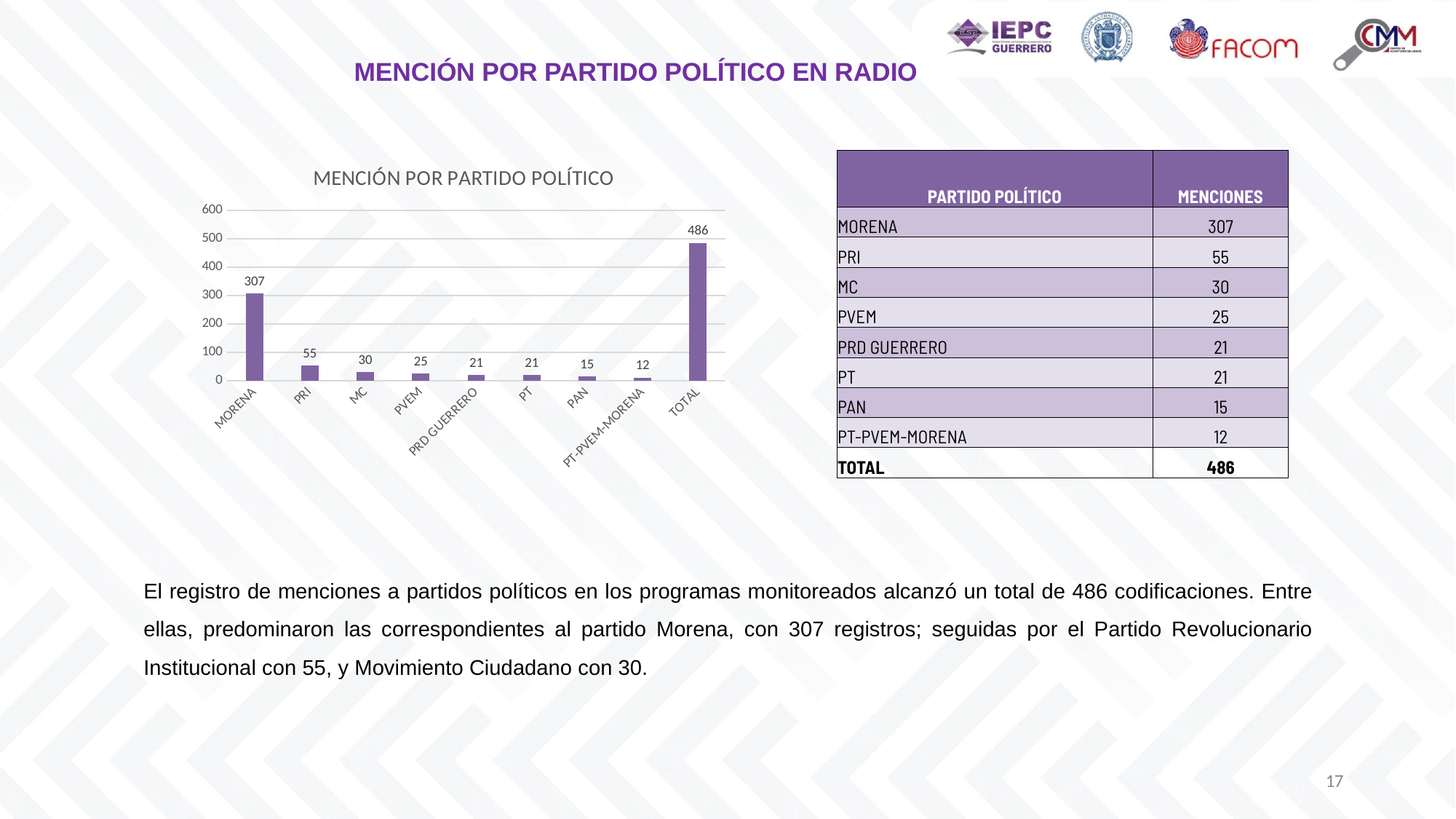

MENCIÓN POR PARTIDO POLÍTICO EN RADIO

### Chart: MENCIÓN POR PARTIDO POLÍTICO

| Category | MENCIONES |
|---|---|
| MORENA | 307.0 |
| PRI | 55.0 |
| MC | 30.0 |
| PVEM | 25.0 |
| PRD GUERRERO | 21.0 |
| PT | 21.0 |
| PAN | 15.0 |
| PT-PVEM-MORENA | 12.0 |
| TOTAL | 486.0 |
| PARTIDO POLÍTICO | MENCIONES |
| --- | --- |
| MORENA | 307 |
| PRI | 55 |
| MC | 30 |
| PVEM | 25 |
| PRD GUERRERO | 21 |
| PT | 21 |
| PAN | 15 |
| PT-PVEM-MORENA | 12 |
| TOTAL | 486 |
El registro de menciones a partidos políticos en los programas monitoreados alcanzó un total de 486 codificaciones. Entre ellas, predominaron las correspondientes al partido Morena, con 307 registros; seguidas por el Partido Revolucionario Institucional con 55, y Movimiento Ciudadano con 30.
17